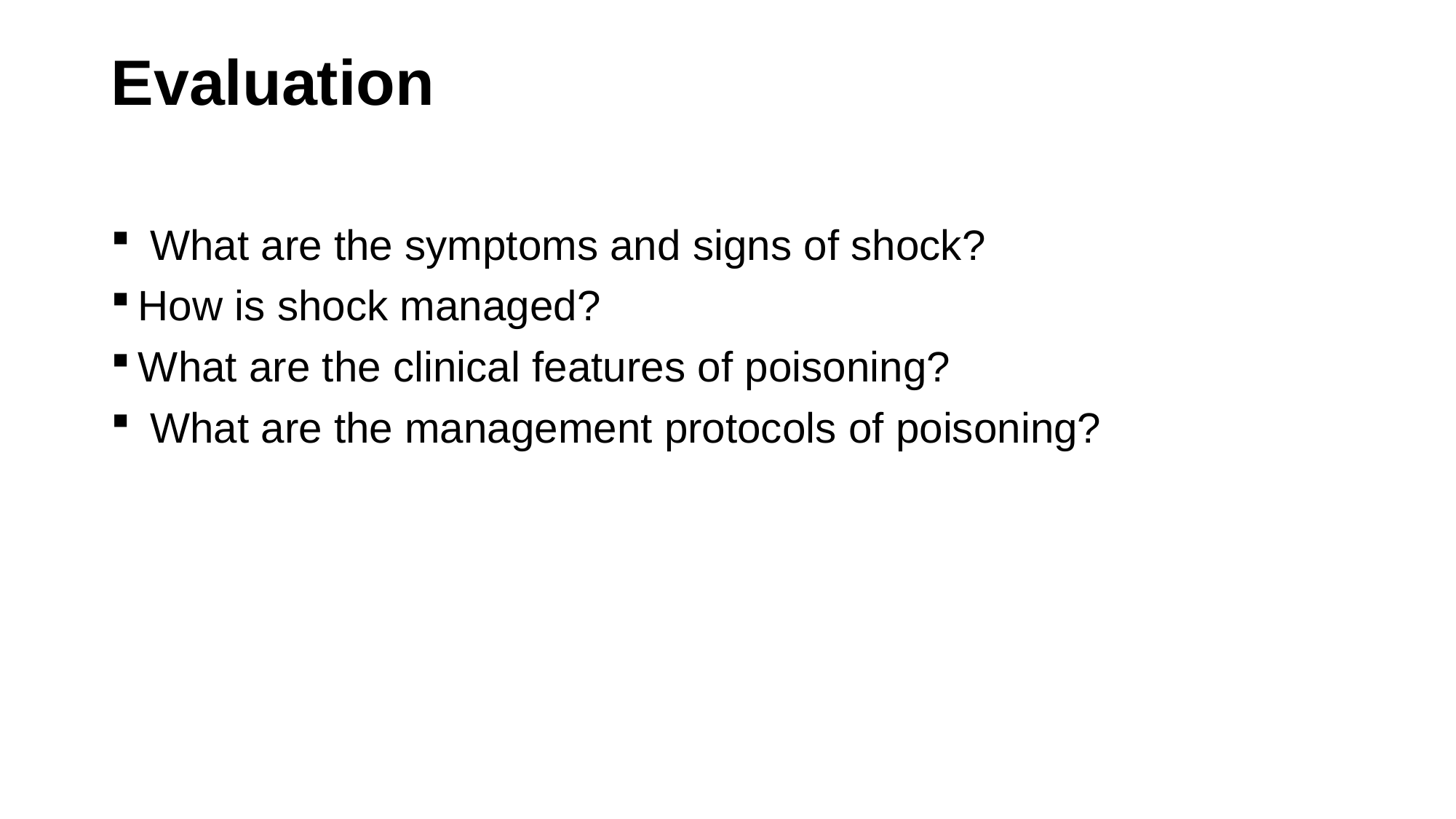

# Evaluation
 What are the symptoms and signs of shock?
How is shock managed?
What are the clinical features of poisoning?
 What are the management protocols of poisoning?